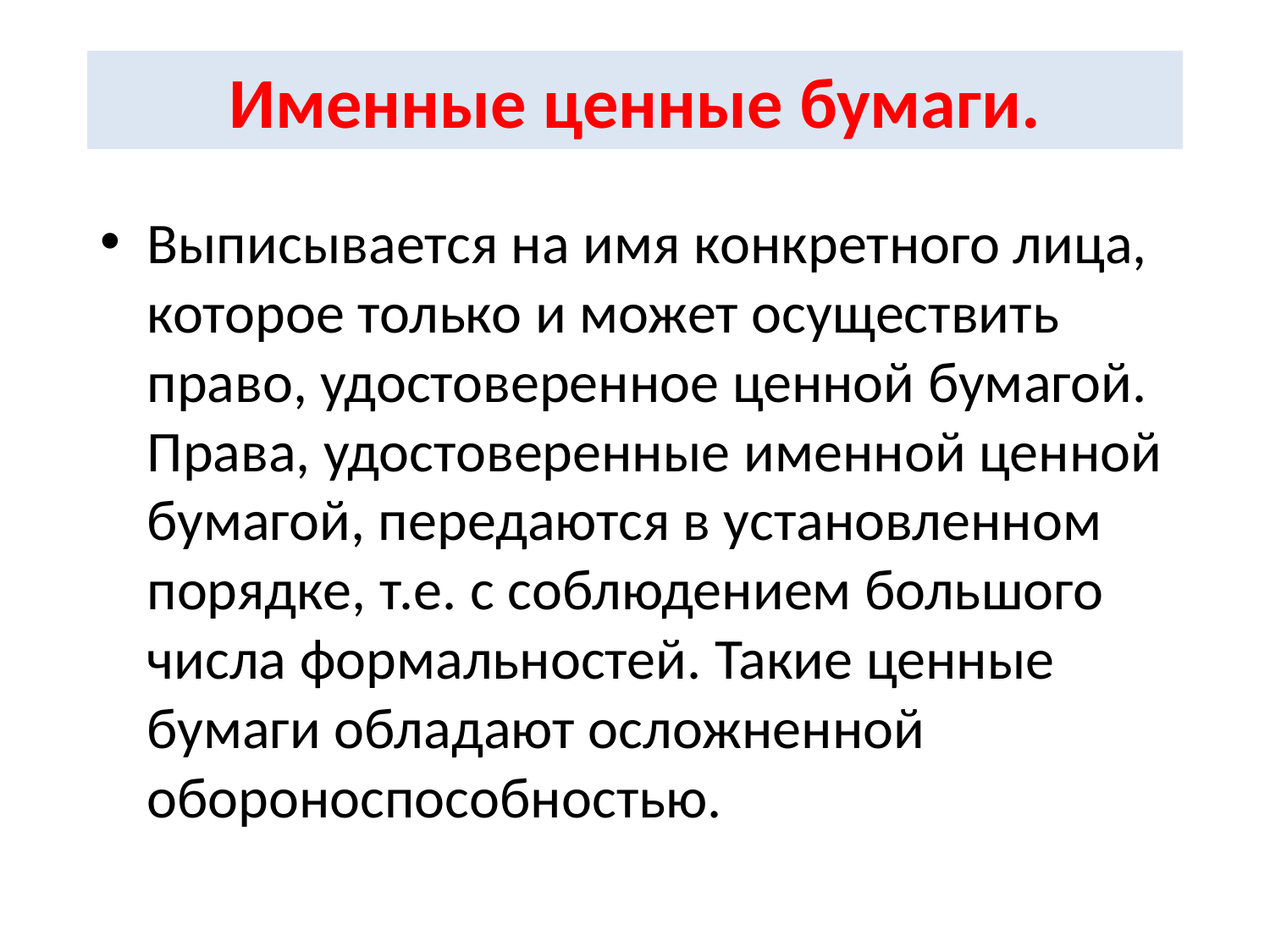

# Именные ценные бумаги.
Выписывается на имя конкретного лица, которое только и может осуществить право, удостоверенное ценной бумагой. Права, удостоверенные именной ценной бумагой, передаются в установленном порядке, т.е. с соблюдением большого числа формальностей. Такие ценные бумаги обладают осложненной обороноспособностью.